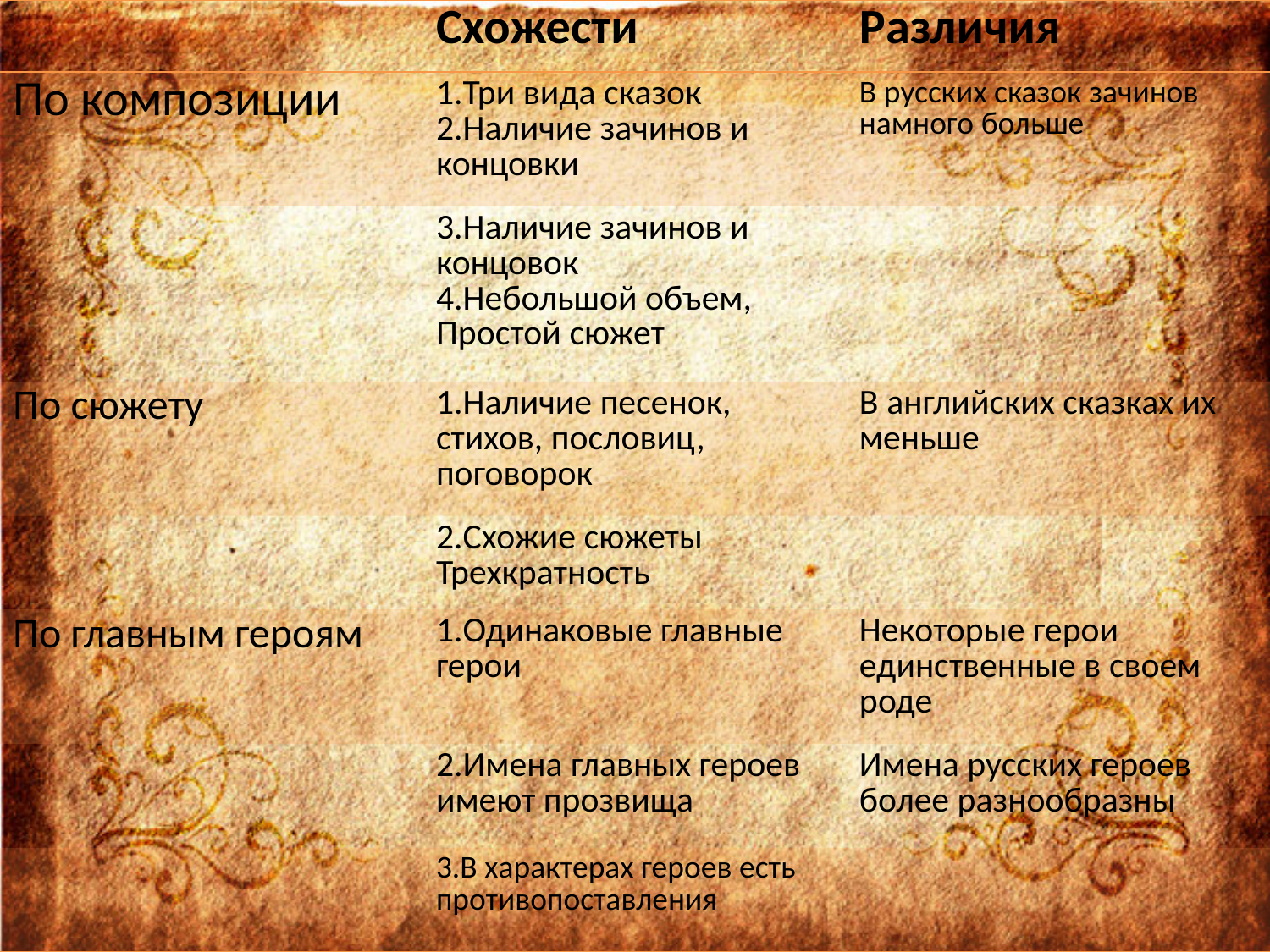

|  | Схожести | Различия |
| --- | --- | --- |
| По композиции | 1.Три вида сказок 2.Наличие зачинов и концовки | В русских сказок зачинов намного больше |
|  | 3.Наличие зачинов и концовок 4.Небольшой объем, Простой сюжет |  |
| По сюжету | 1.Наличие песенок, стихов, пословиц, поговорок | В английских сказках их меньше |
|  | 2.Схожие сюжеты Трехкратность |  |
| По главным героям | 1.Одинаковые главные герои | Некоторые герои единственные в своем роде |
|  | 2.Имена главных героев имеют прозвища | Имена русских героев более разнообразны |
|  | 3.В характерах героев есть противопоставления |  |